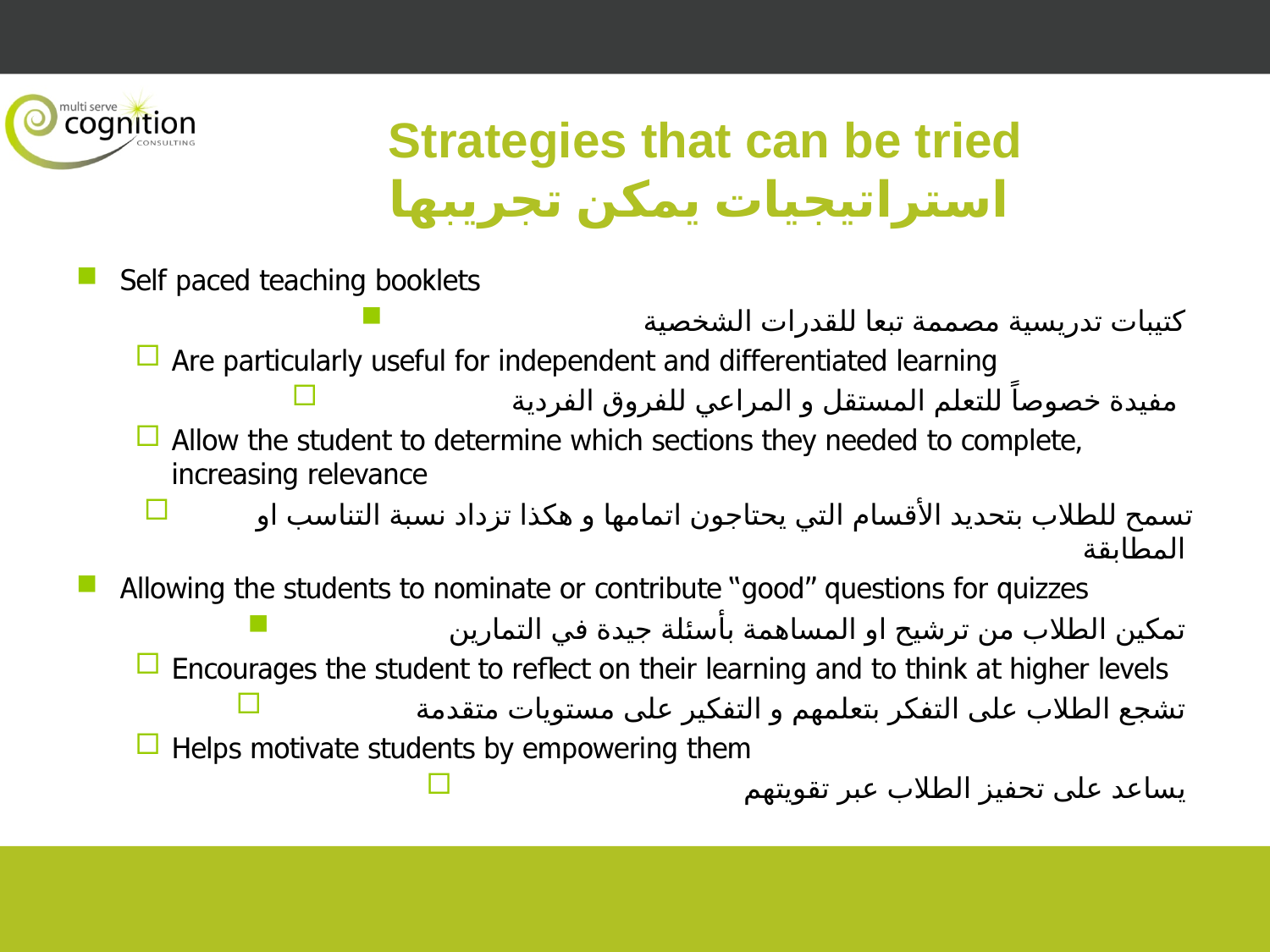

# Strategies that can be tried استراتيجيات يمكن تجريبها
Self paced teaching booklets
كتيبات تدريسية مصممة تبعا للقدرات الشخصية
Are particularly useful for independent and differentiated learning
مفيدة خصوصاً للتعلم المستقل و المراعي للفروق الفردية
Allow the student to determine which sections they needed to complete, increasing relevance
تسمح للطلاب بتحديد الأقسام التي يحتاجون اتمامها و هكذا تزداد نسبة التناسب او المطابقة
Allowing the students to nominate or contribute “good” questions for quizzes
تمكين الطلاب من ترشيح او المساهمة بأسئلة جيدة في التمارين
Encourages the student to reflect on their learning and to think at higher levels
تشجع الطلاب على التفكر بتعلمهم و التفكير على مستويات متقدمة
Helps motivate students by empowering them
يساعد على تحفيز الطلاب عبر تقويتهم